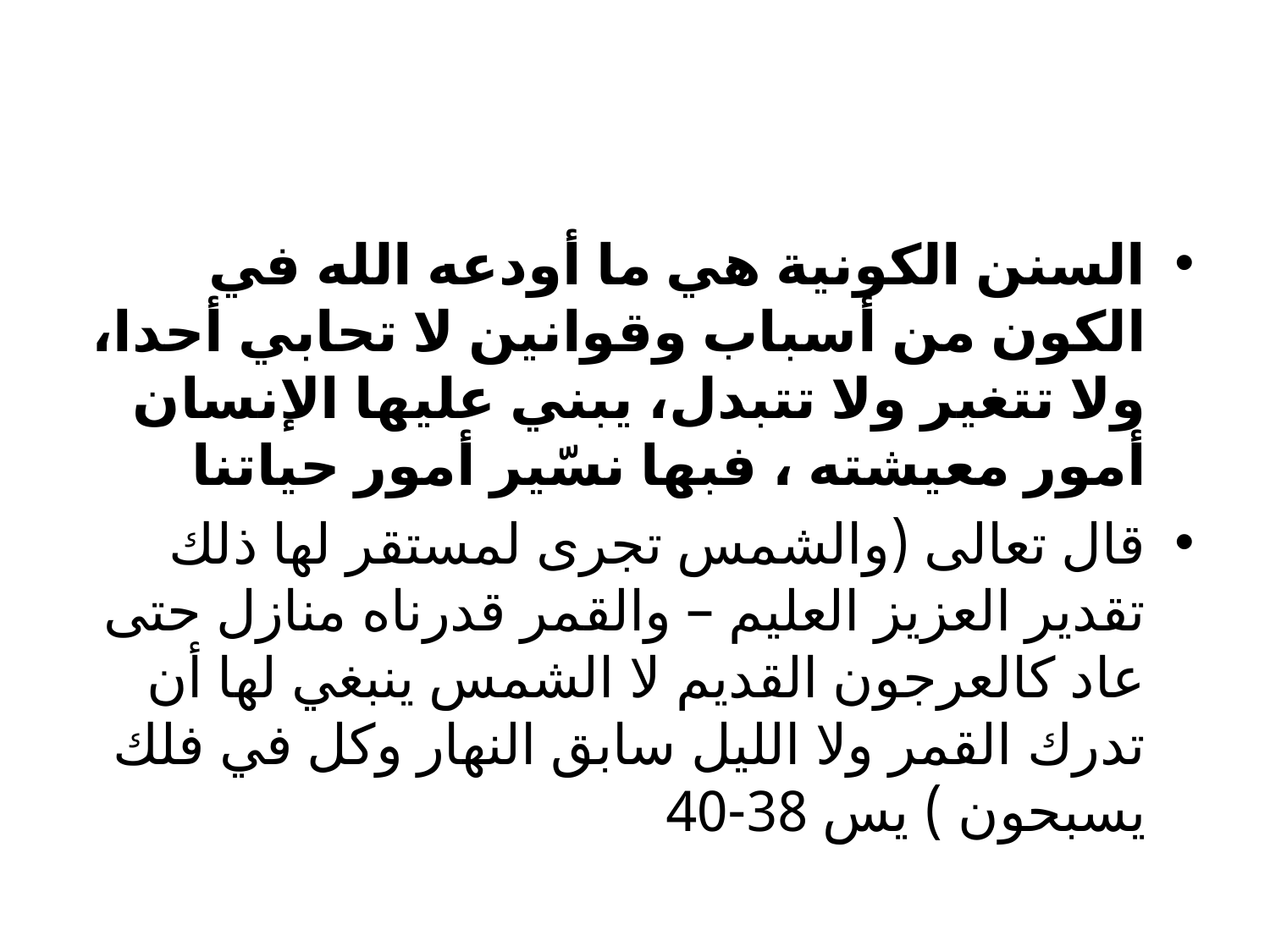

السنن الكونية هي ما أودعه الله في الكون من أسباب وقوانين لا تحابي أحدا، ولا تتغير ولا تتبدل، يبني عليها الإنسان أمور معيشته ، فبها نسّير أمور حياتنا
قال تعالى (والشمس تجرى لمستقر لها ذلك تقدير العزيز العليم – والقمر قدرناه منازل حتى عاد كالعرجون القديم لا الشمس ينبغي لها أن تدرك القمر ولا الليل سابق النهار وكل في فلك يسبحون ) يس 38-40